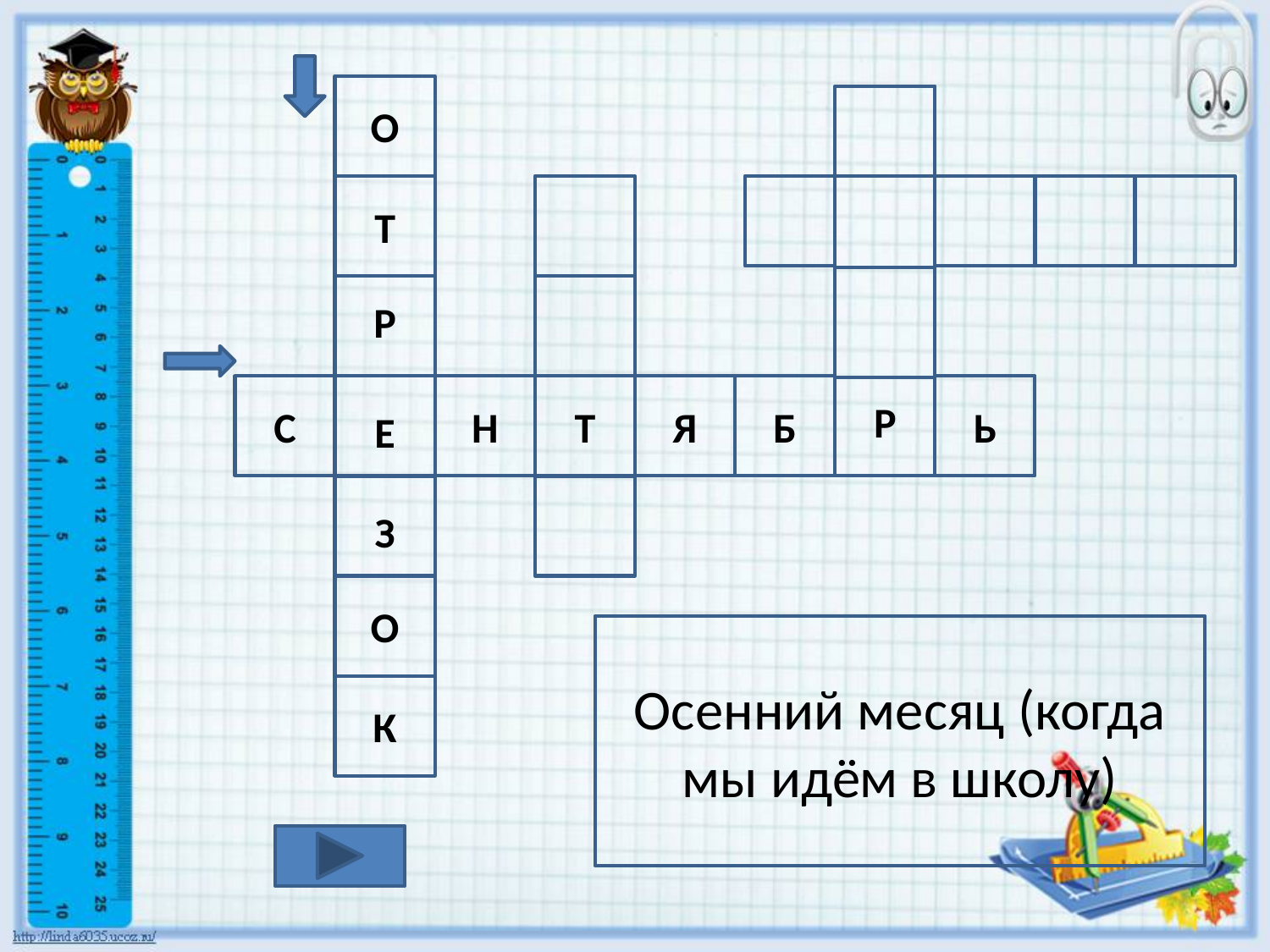

О

Т

Р

Р
С
Е
Н
Т
Я
Б
Ь
З

О
Осенний месяц (когда мы идём в школу)
К